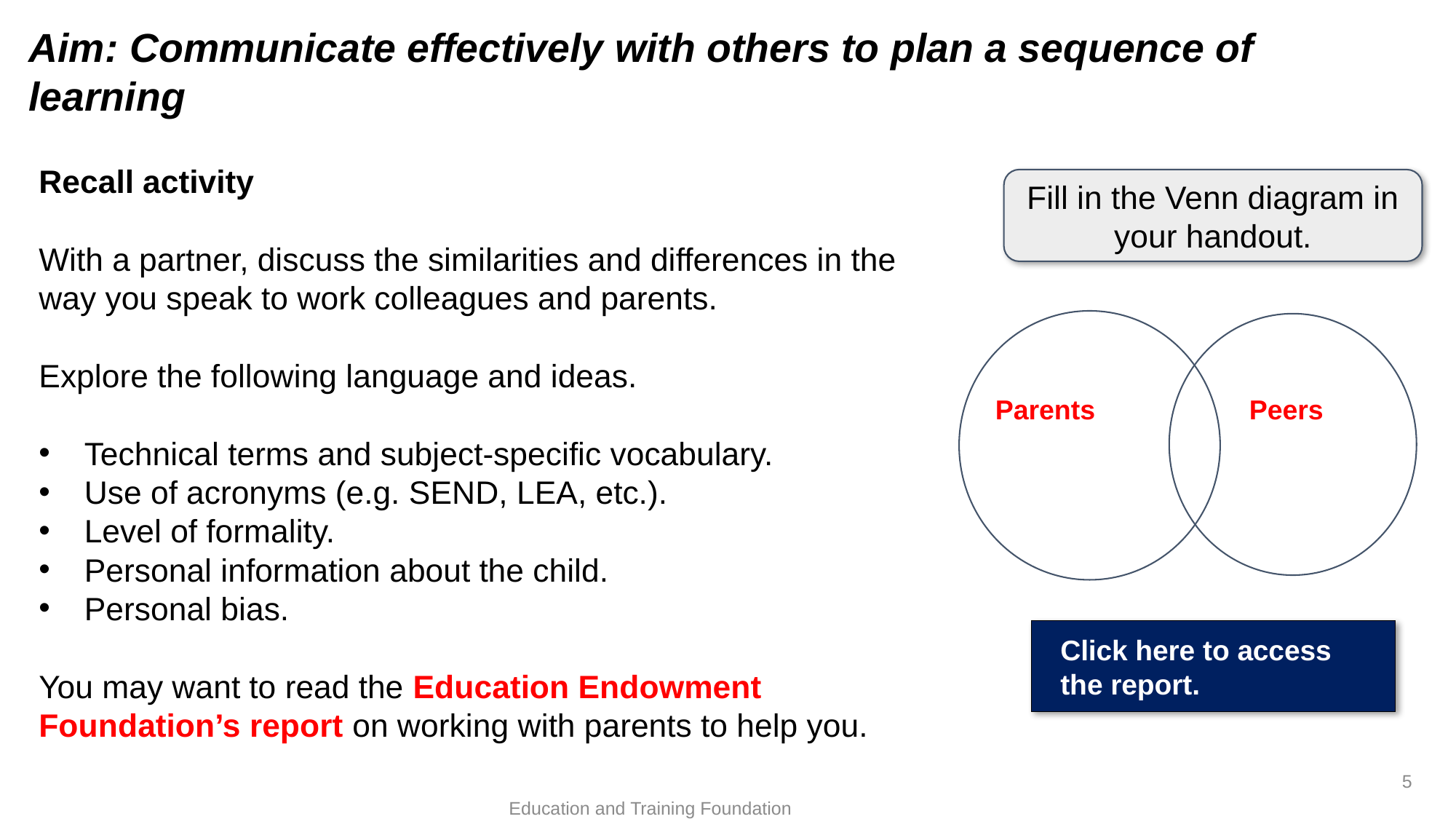

#
Aim: Communicate effectively with others to plan a sequence of learning
Recall activity

With a partner, discuss the similarities and differences in the way you speak to work colleagues and parents.

Explore the following language and ideas.

Technical terms and subject-specific vocabulary.
Use of acronyms (e.g. SEND, LEA, etc.).
Level of formality.
Personal information about the child.
Personal bias.

You may want to read the Education Endowment Foundation’s report on working with parents to help you.
Fill in the Venn diagram in your handout.

Parents
Peers
Click here to access the report.
5
Education and Training Foundation